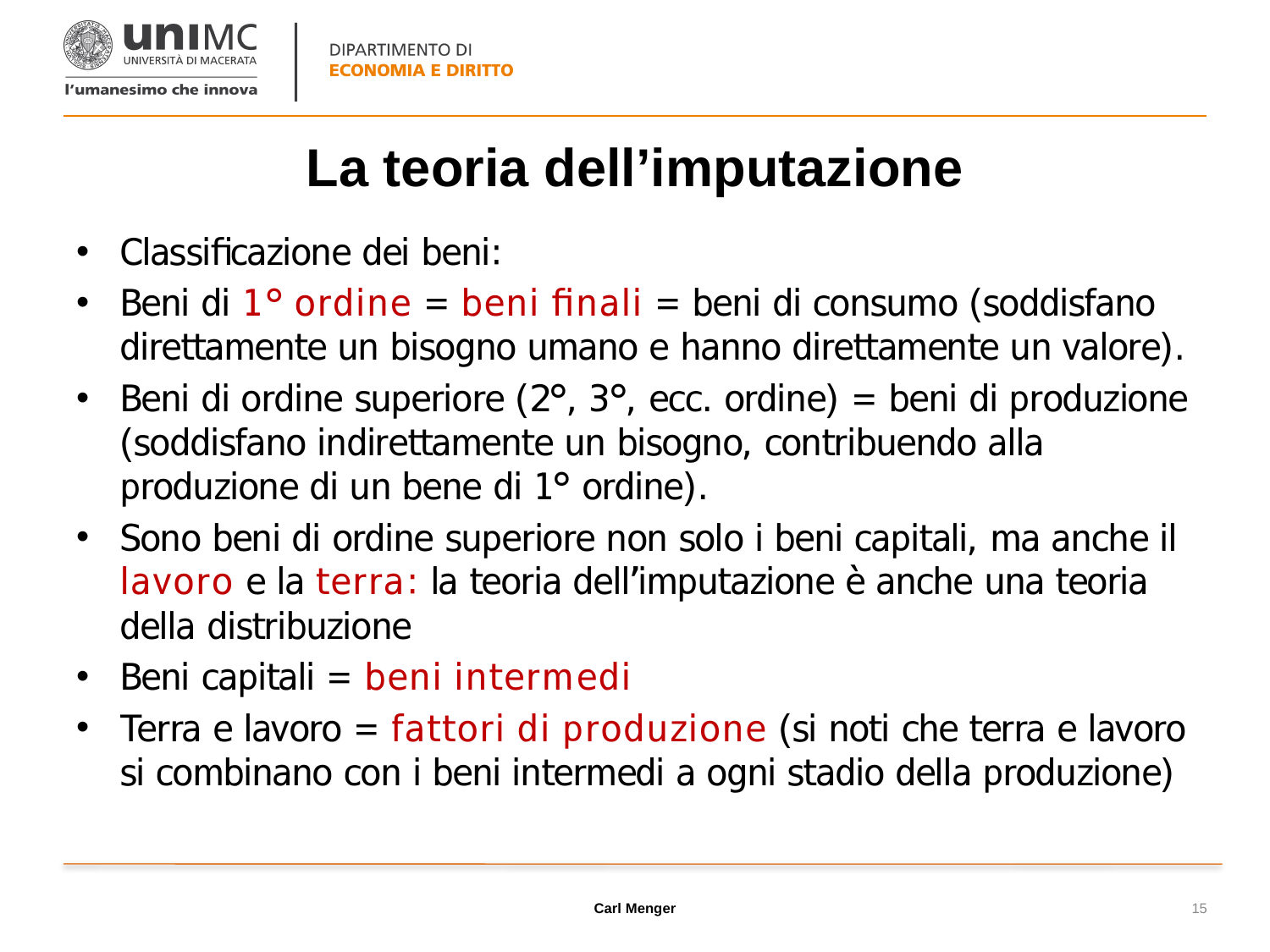

# La teoria dell’imputazione
Classificazione dei beni:
Beni di 1° ordine = beni finali = beni di consumo (soddisfano direttamente un bisogno umano e hanno direttamente un valore).
Beni di ordine superiore (2°, 3°, ecc. ordine) = beni di produzione (soddisfano indirettamente un bisogno, contribuendo alla produzione di un bene di 1° ordine).
Sono beni di ordine superiore non solo i beni capitali, ma anche il lavoro e la terra: la teoria dell’imputazione è anche una teoria della distribuzione
Beni capitali = beni intermedi
Terra e lavoro = fattori di produzione (si noti che terra e lavoro si combinano con i beni intermedi a ogni stadio della produzione)

Carl Menger
15